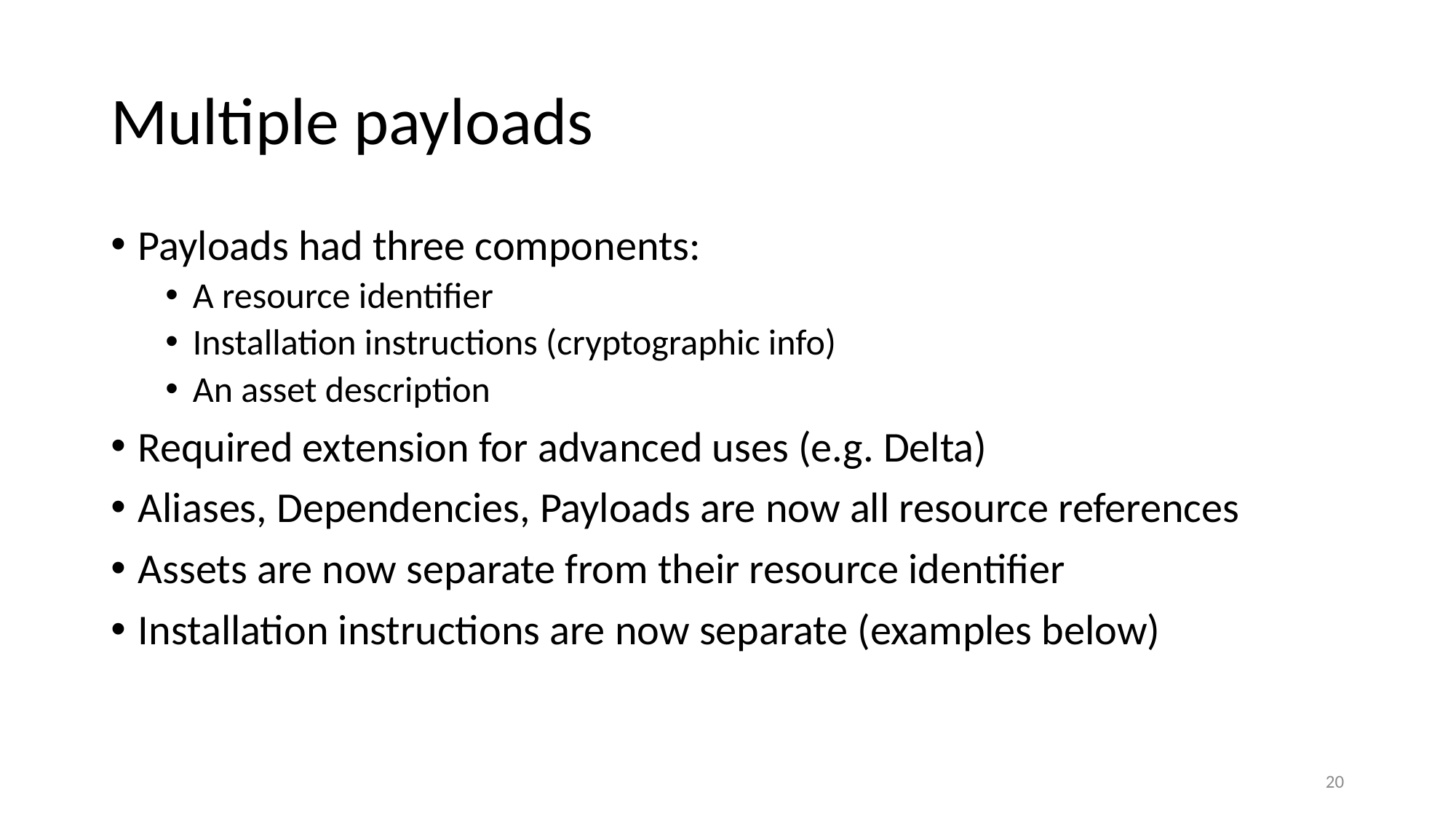

# Multiple payloads
Payloads had three components:
A resource identifier
Installation instructions (cryptographic info)
An asset description
Required extension for advanced uses (e.g. Delta)
Aliases, Dependencies, Payloads are now all resource references
Assets are now separate from their resource identifier
Installation instructions are now separate (examples below)
20